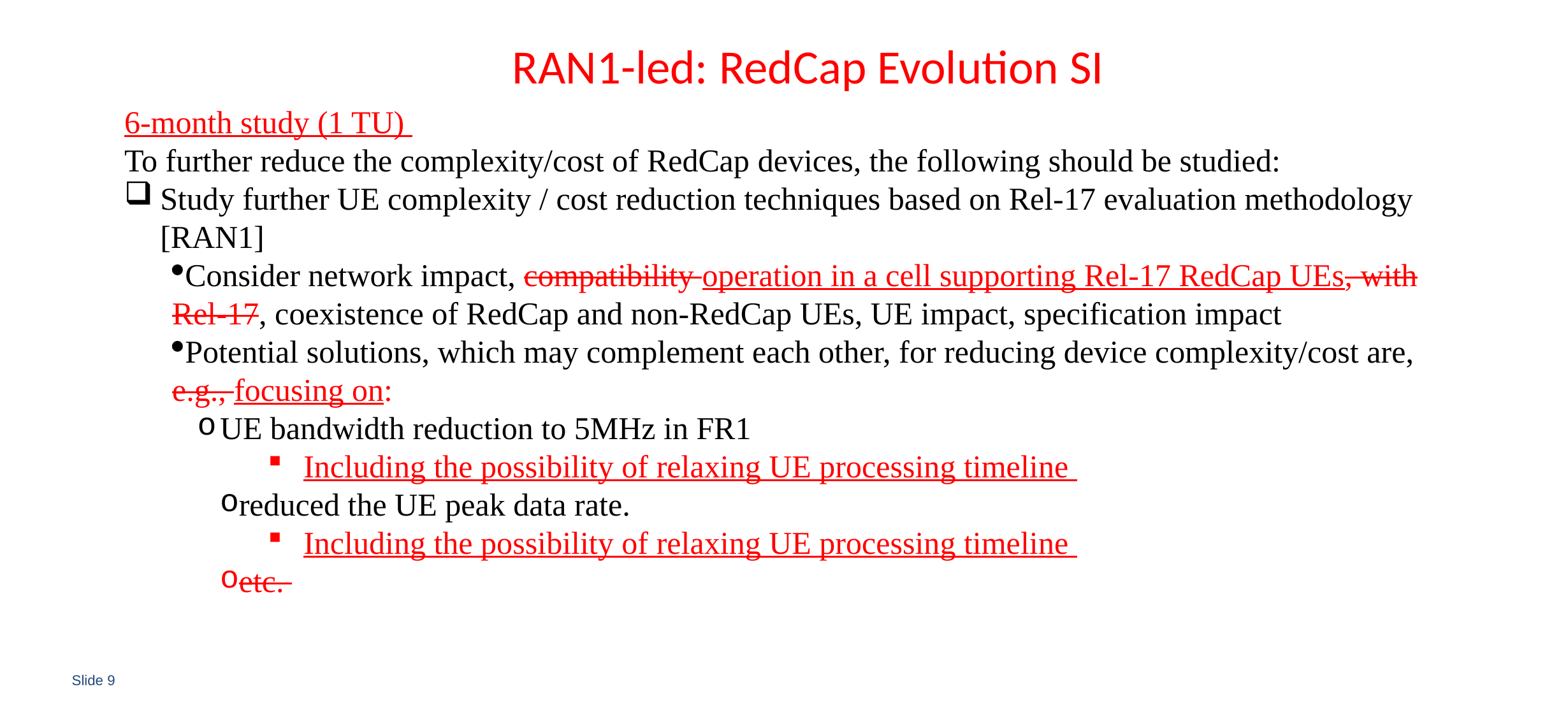

# RAN1-led: RedCap Evolution SI
6-month study (1 TU)
To further reduce the complexity/cost of RedCap devices, the following should be studied:
Study further UE complexity / cost reduction techniques based on Rel-17 evaluation methodology [RAN1]
Consider network impact, compatibility operation in a cell supporting Rel-17 RedCap UEs, with Rel-17, coexistence of RedCap and non-RedCap UEs, UE impact, specification impact
Potential solutions, which may complement each other, for reducing device complexity/cost are, e.g., focusing on:
UE bandwidth reduction to 5MHz in FR1
Including the possibility of relaxing UE processing timeline
reduced the UE peak data rate.
Including the possibility of relaxing UE processing timeline
etc.